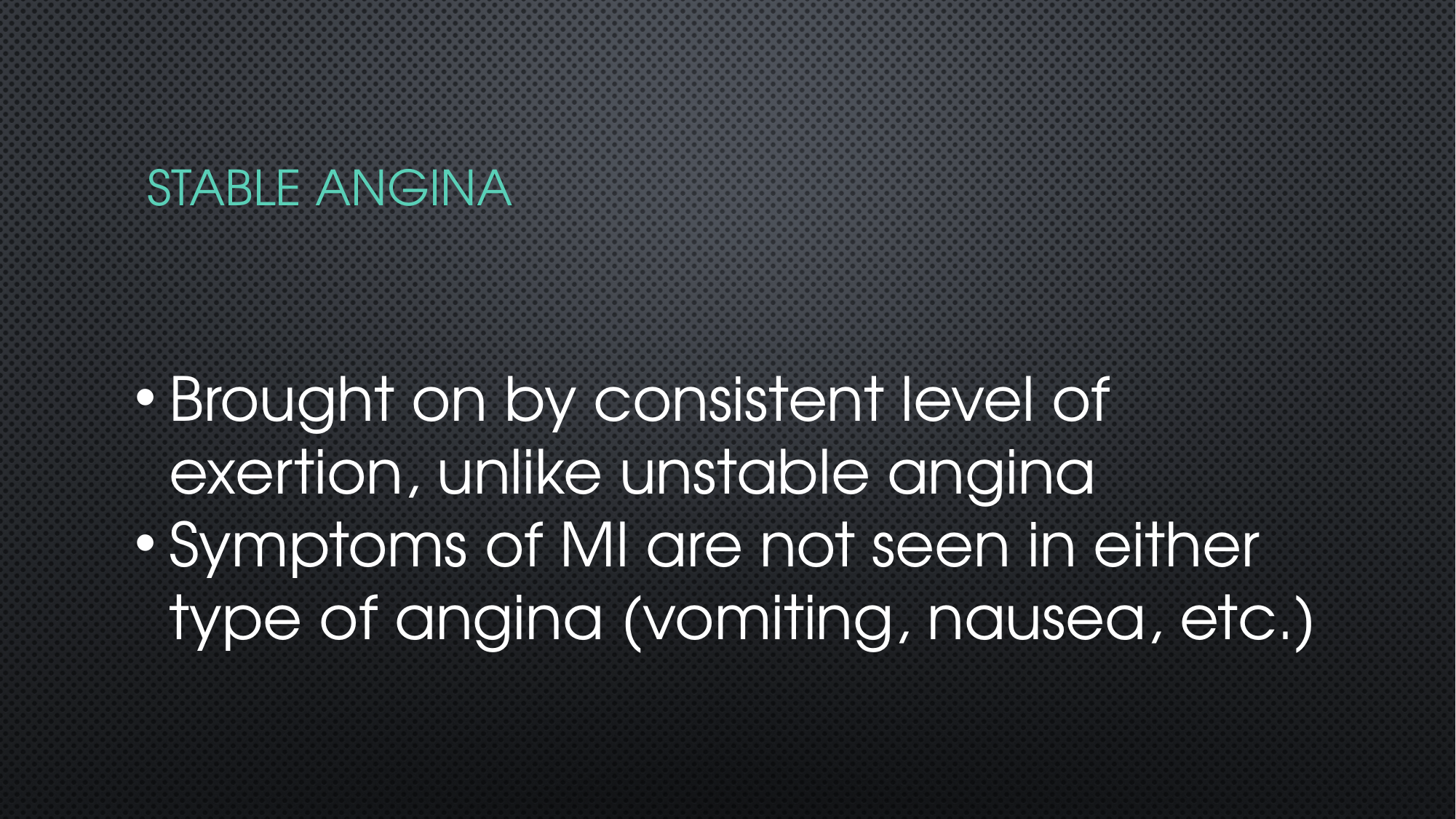

# Stable angina
Brought on by consistent level of exertion, unlike unstable angina
Symptoms of MI are not seen in either type of angina (vomiting, nausea, etc.)